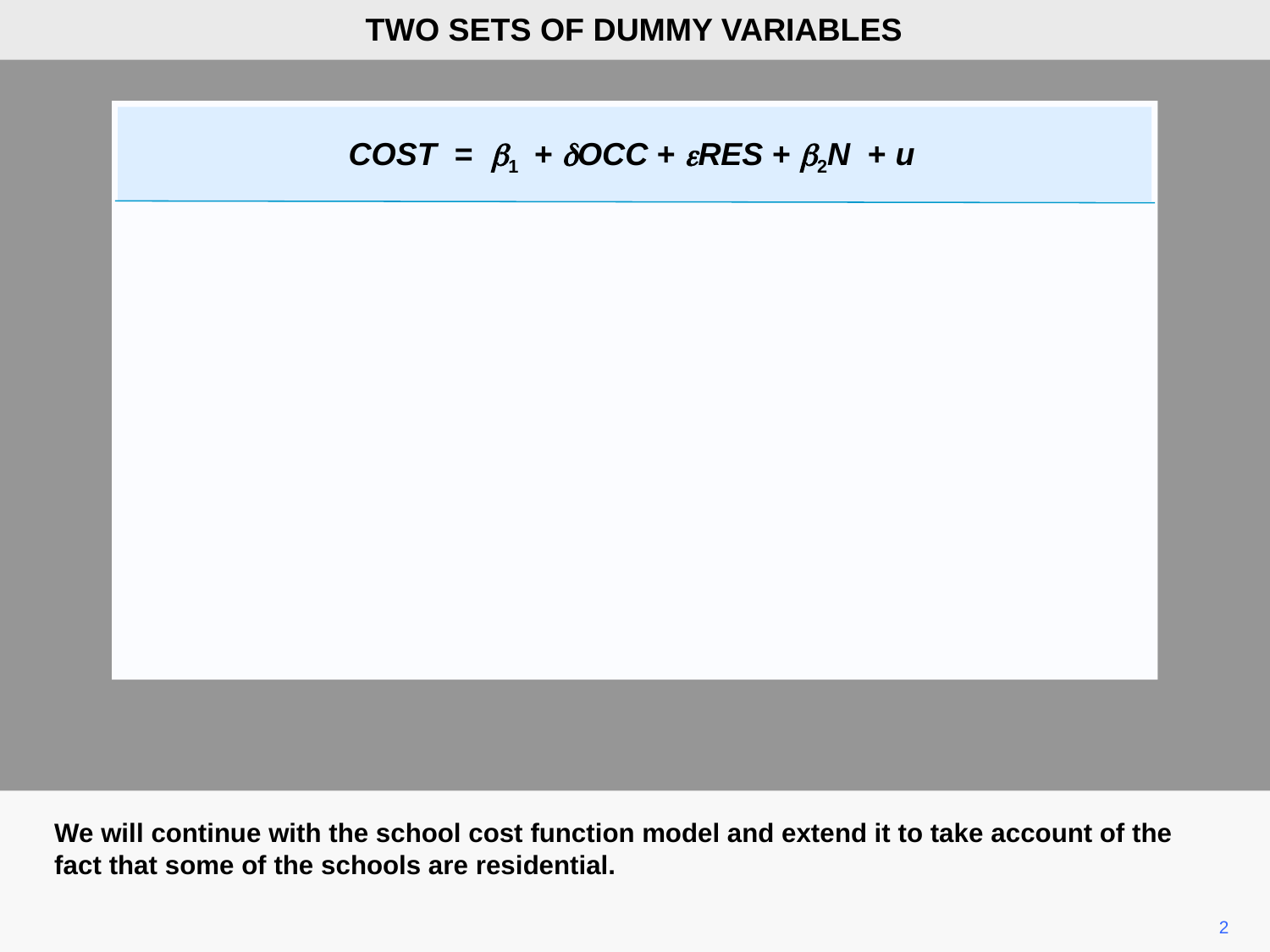

TWO SETS OF DUMMY VARIABLES

COST  =  β1 + δOCC + εRES + β2N  + u

We will continue with the school cost function model and extend it to take account of the fact that some of the schools are residential.
2